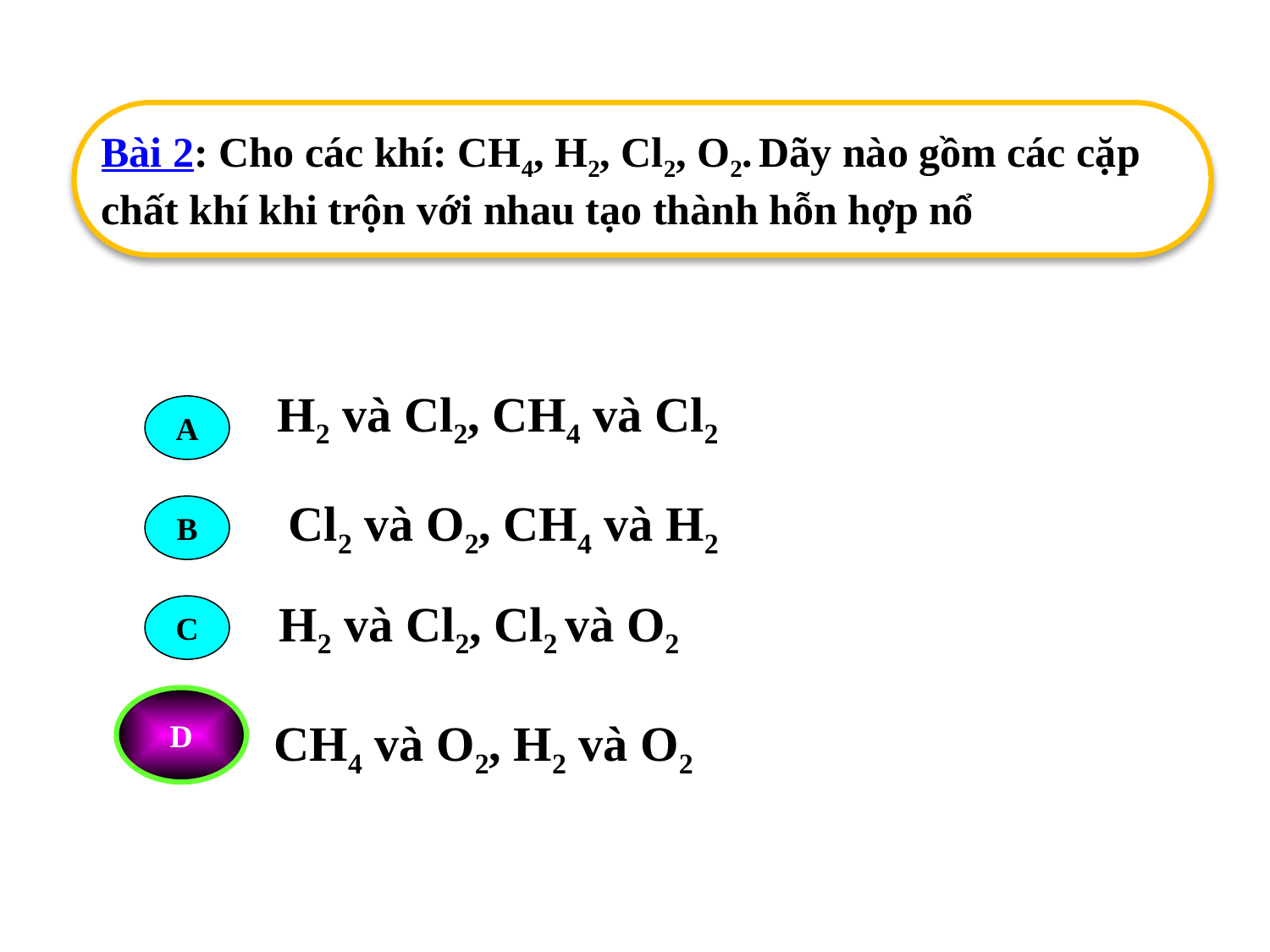

Bài 2: Cho các khí: CH4, H2, Cl2, O2. Dãy nào gồm các cặp chất khí khi trộn với nhau tạo thành hỗn hợp nổ
H2 và Cl2, CH4 và Cl2
A
Cl2 và O2, CH4 và H2
B
H2 và Cl2, Cl2 và O2
C
D
D
CH4 và O2, H2 và O2